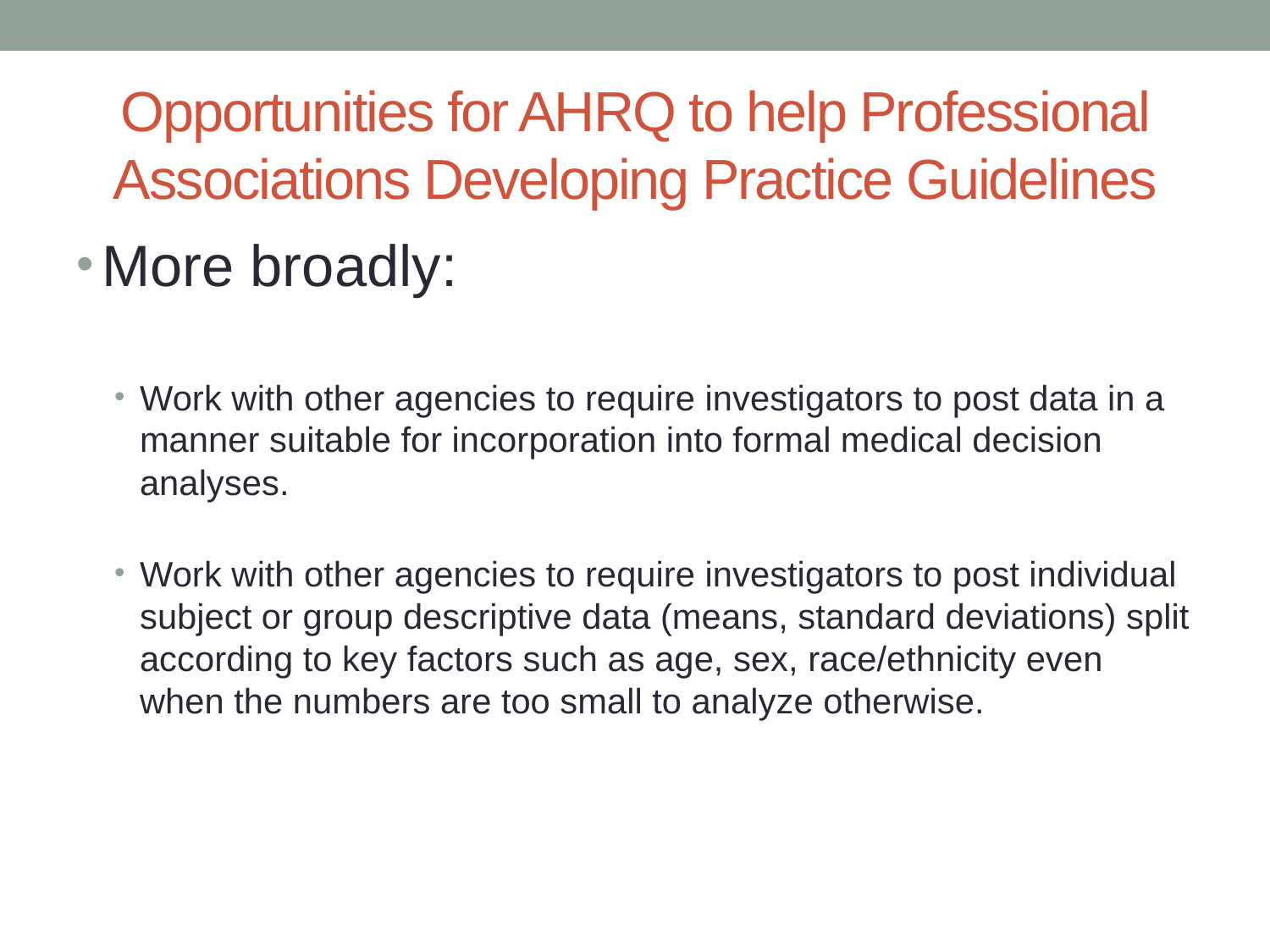

# Opportunities for AHRQ to help Professional Associations Developing Practice Guidelines
More broadly:
Work with other agencies to require investigators to post data in a manner suitable for incorporation into formal medical decision analyses.
Work with other agencies to require investigators to post individual subject or group descriptive data (means, standard deviations) split according to key factors such as age, sex, race/ethnicity even when the numbers are too small to analyze otherwise.